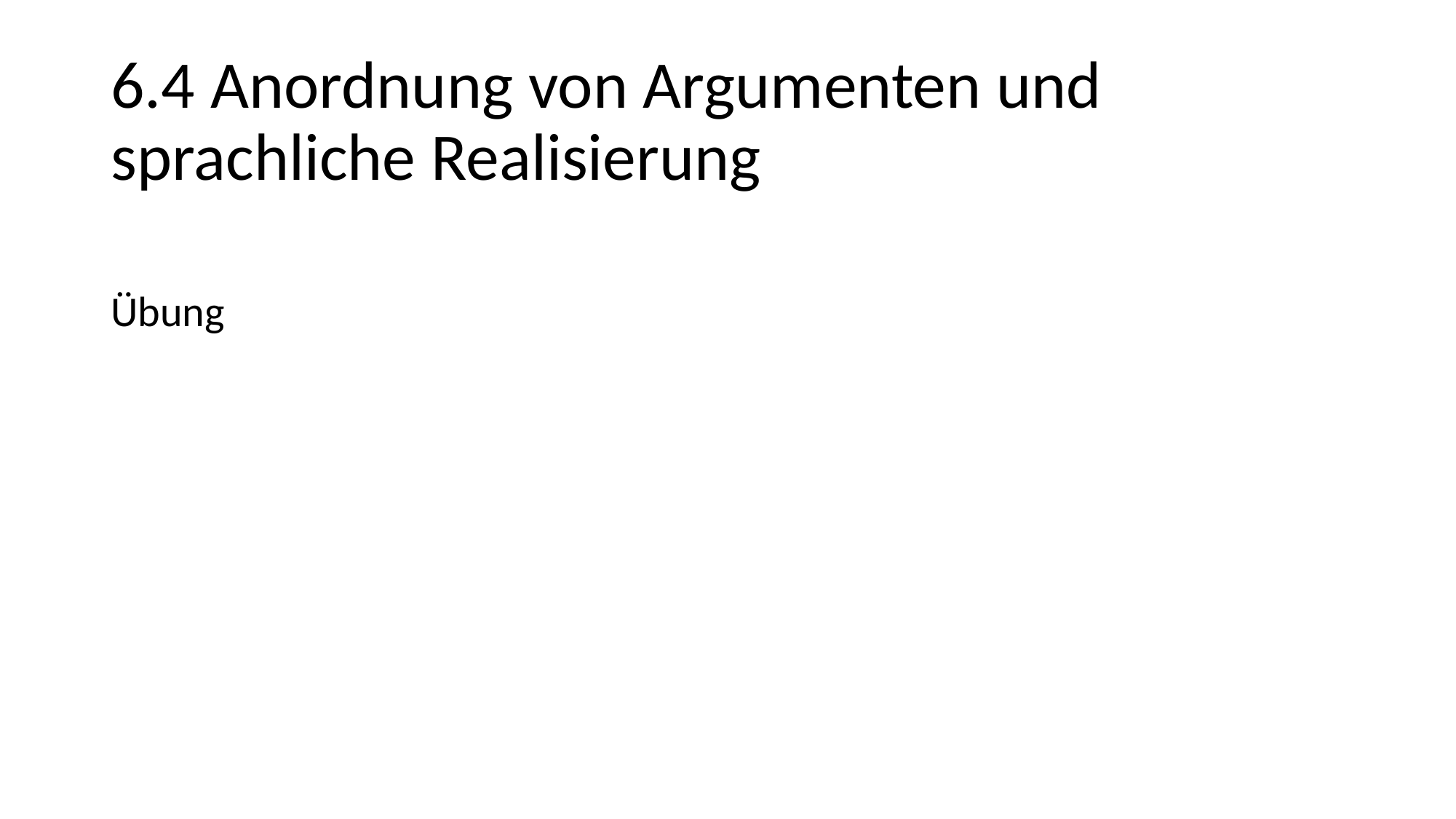

# 6.4 Anordnung von Argumenten und sprachliche Realisierung

Übung